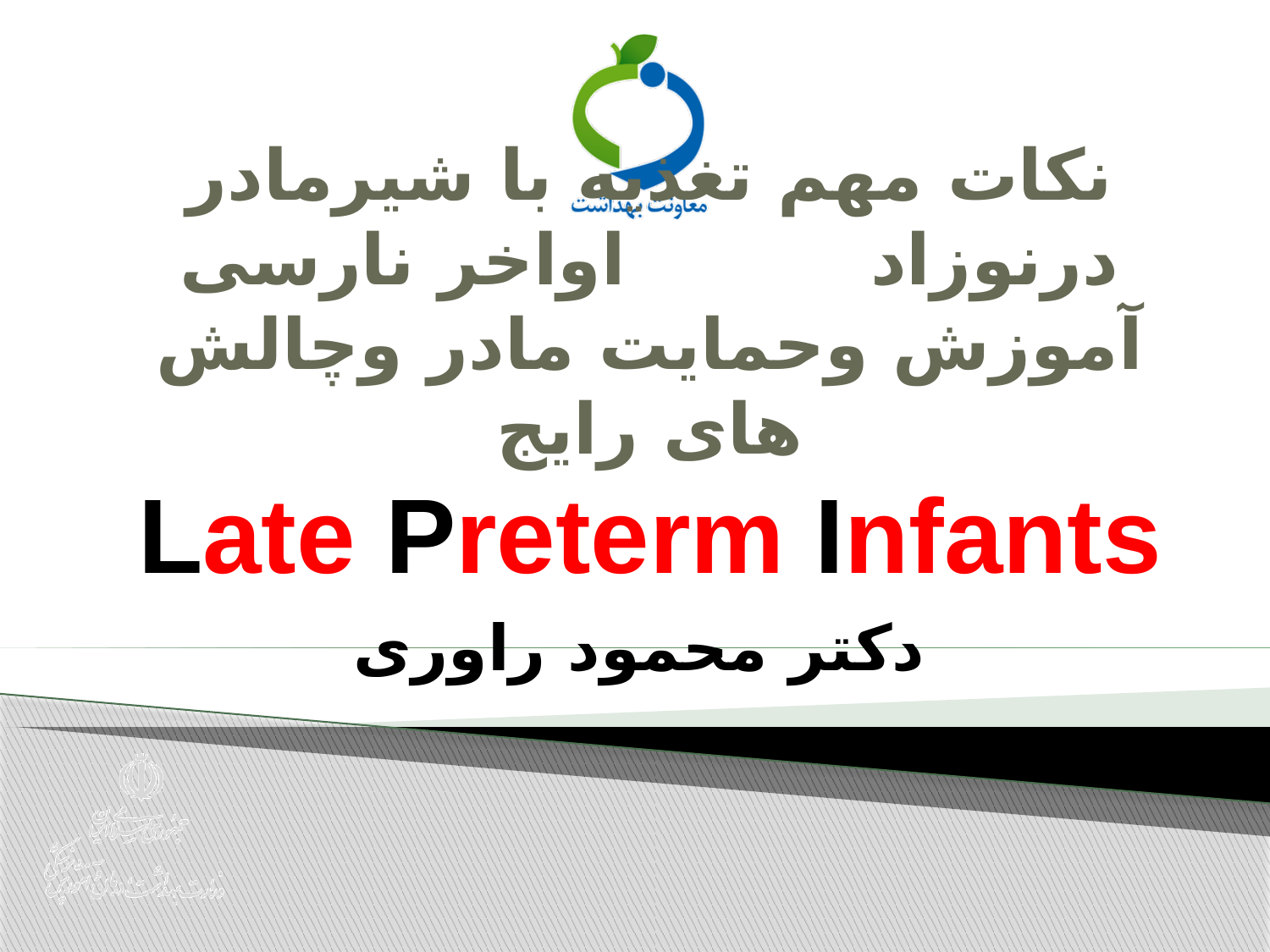

# نکات مهم تغذیه با شیرمادر درنوزاد          اواخر نارسی آموزش وحمایت مادر وچالش های رایج Late Preterm Infants
دکتر محمود راوری